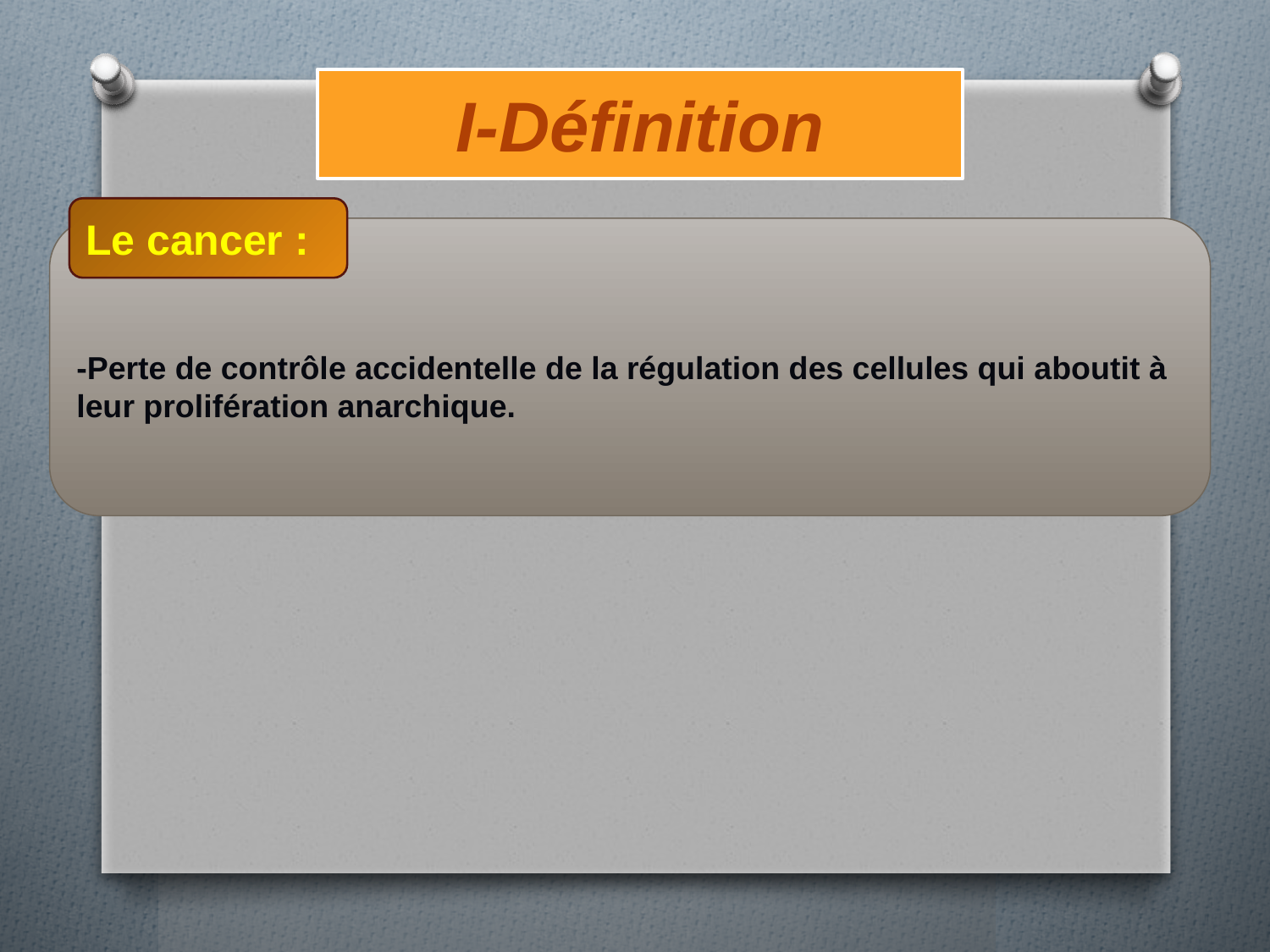

I-Définition
Le cancer :

-Perte de contrôle accidentelle de la régulation des cellules qui aboutit à leur prolifération anarchique.